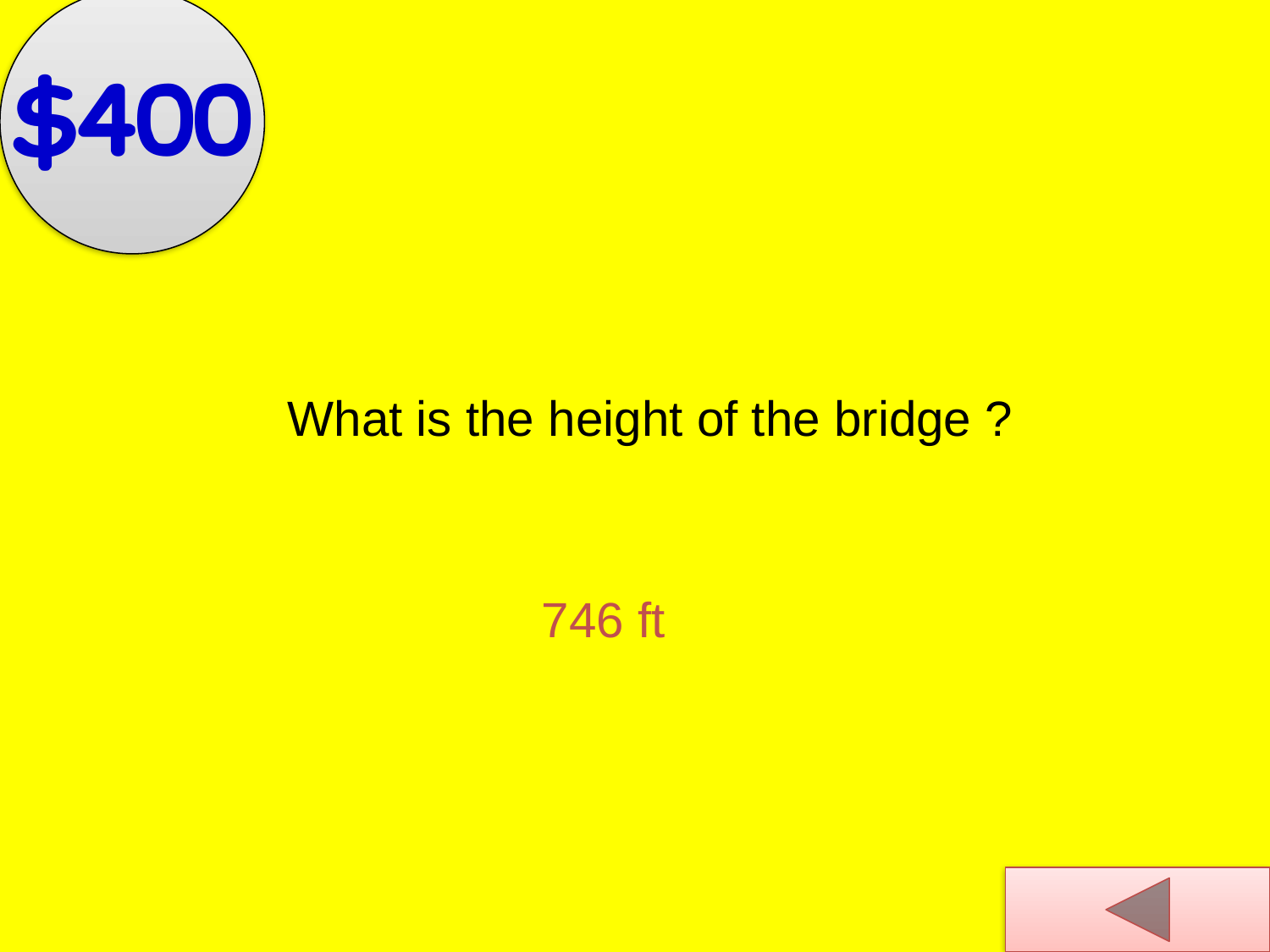

$400
What is the height of the bridge ?
746 ft